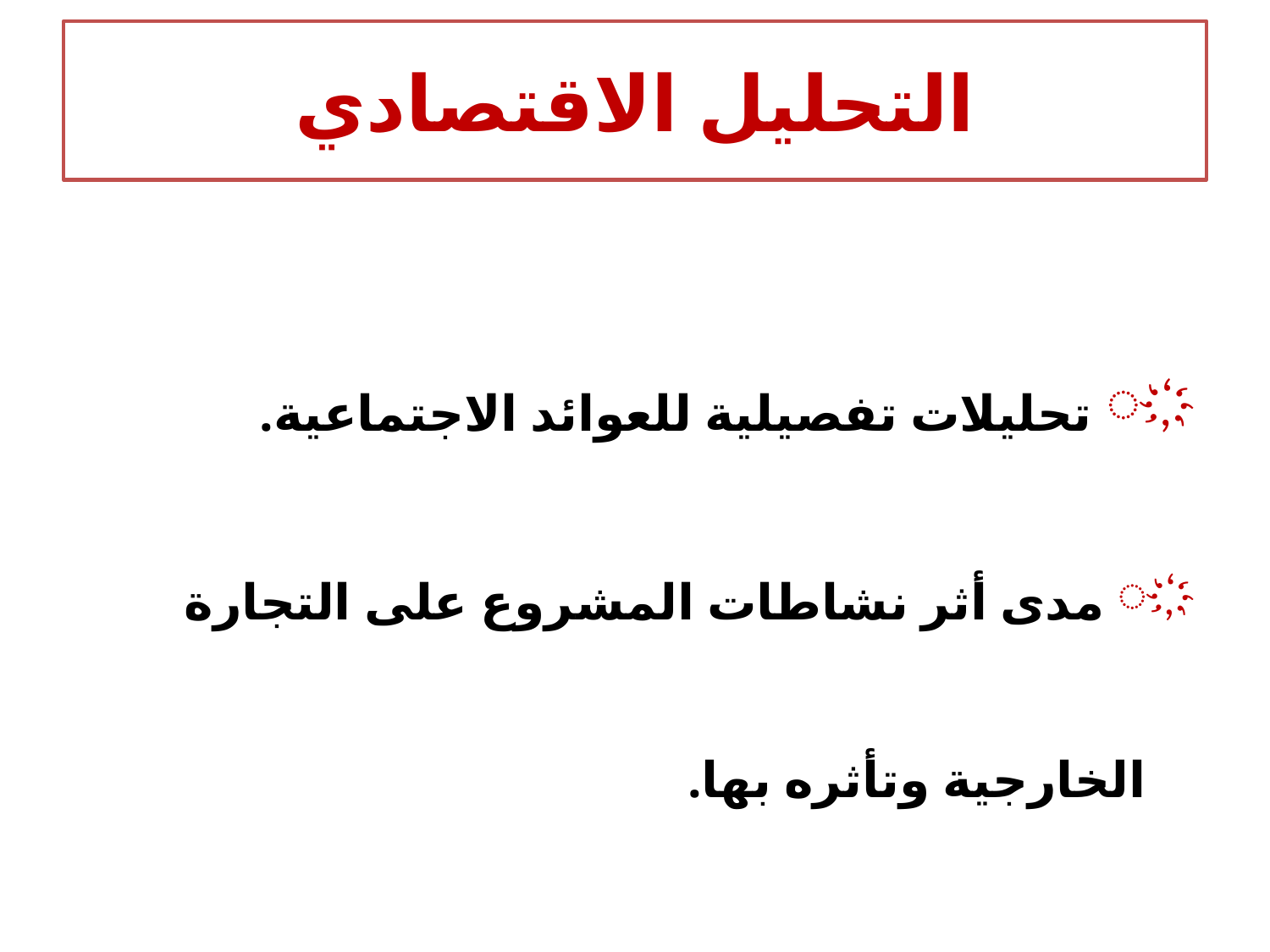

# التحليل الاقتصادي
 تحليلات تفصيلية للعوائد الاجتماعية.
 مدى أثر نشاطات المشروع على التجارة الخارجية وتأثره بها.